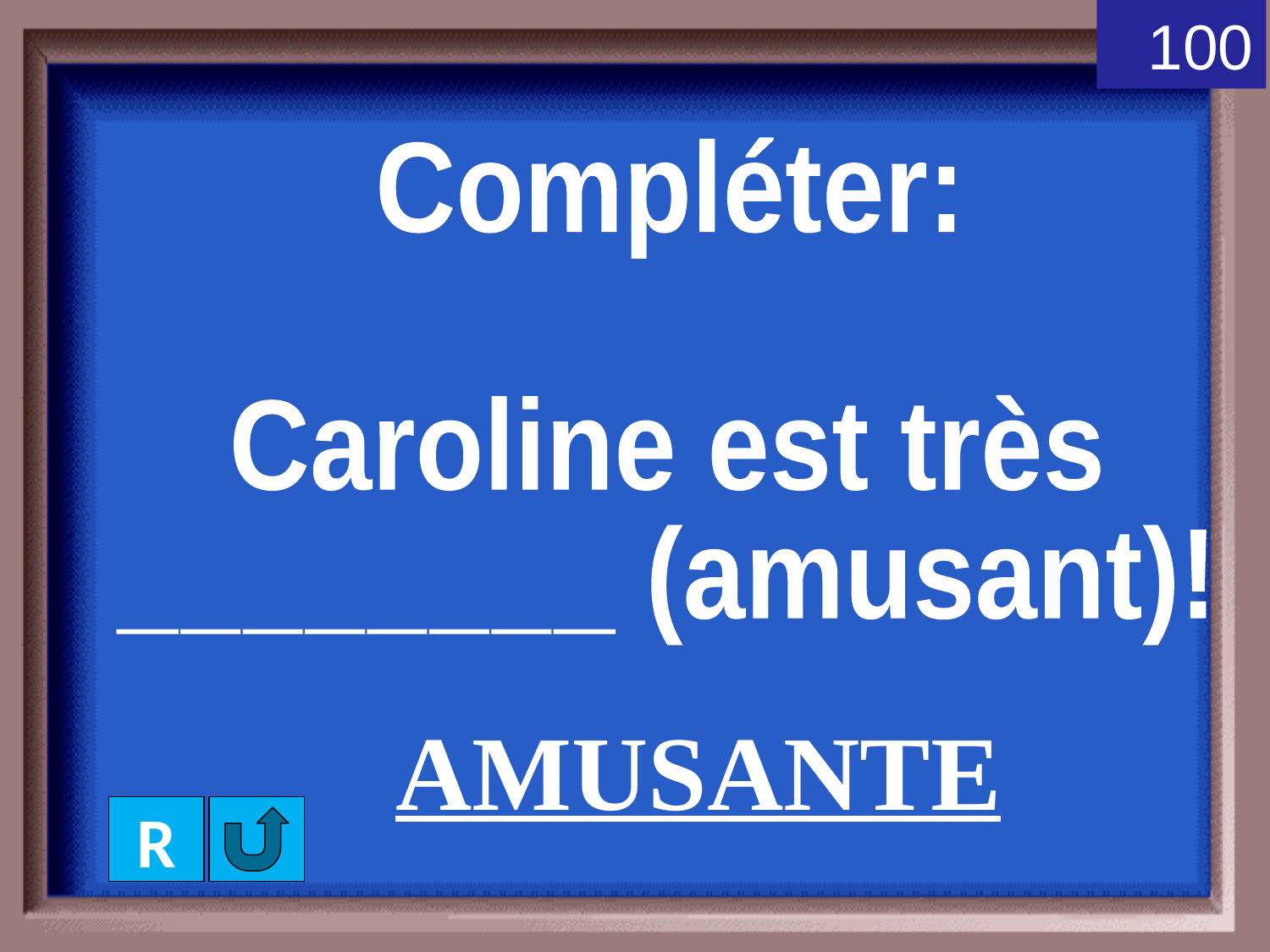

100
Compléter:

Caroline est très
________ (amusant)!
AMUSANTE
R